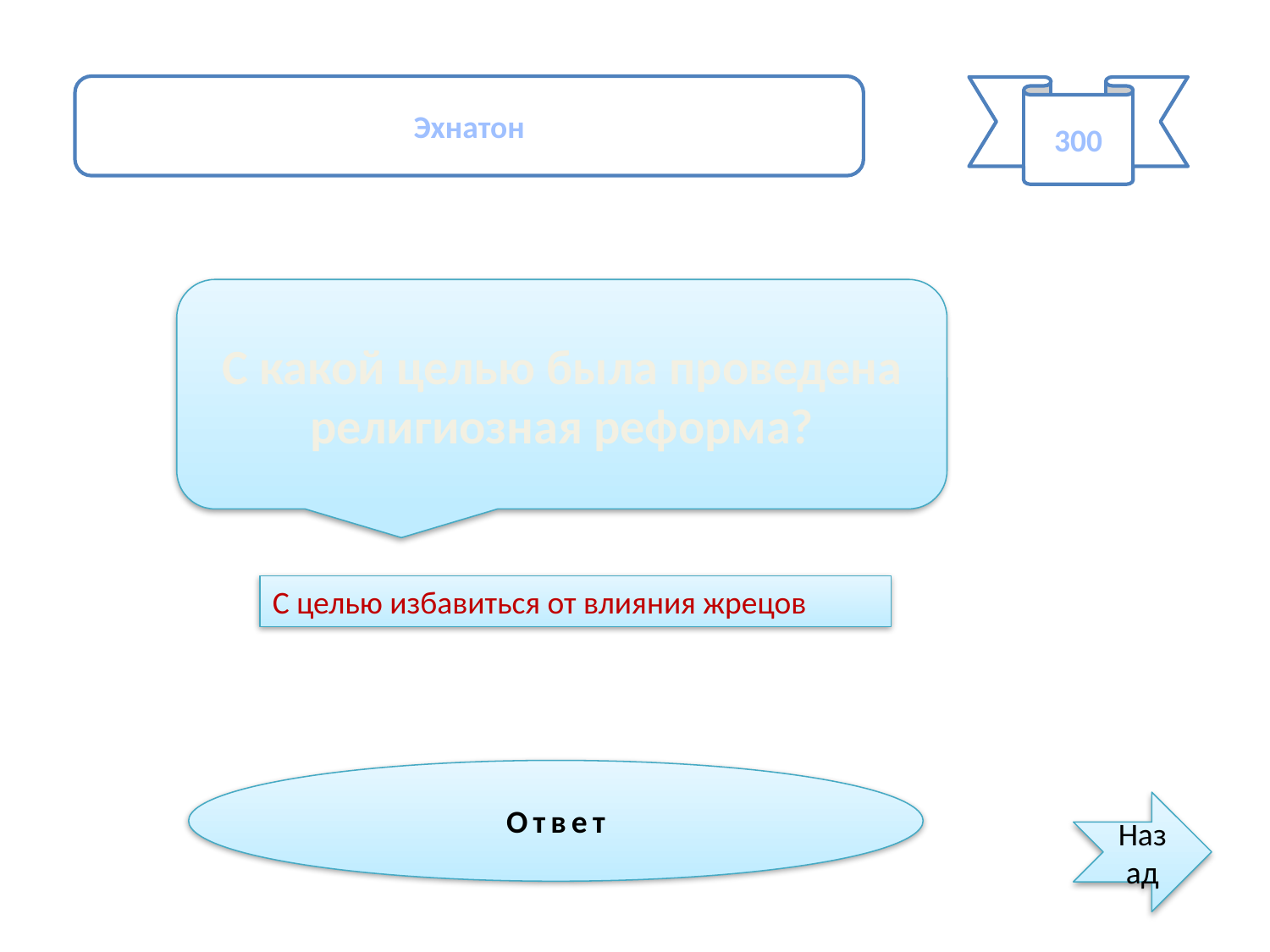

Эхнатон
300
С какой целью была проведена религиозная реформа?
С целью избавиться от влияния жрецов
Ответ
Назад